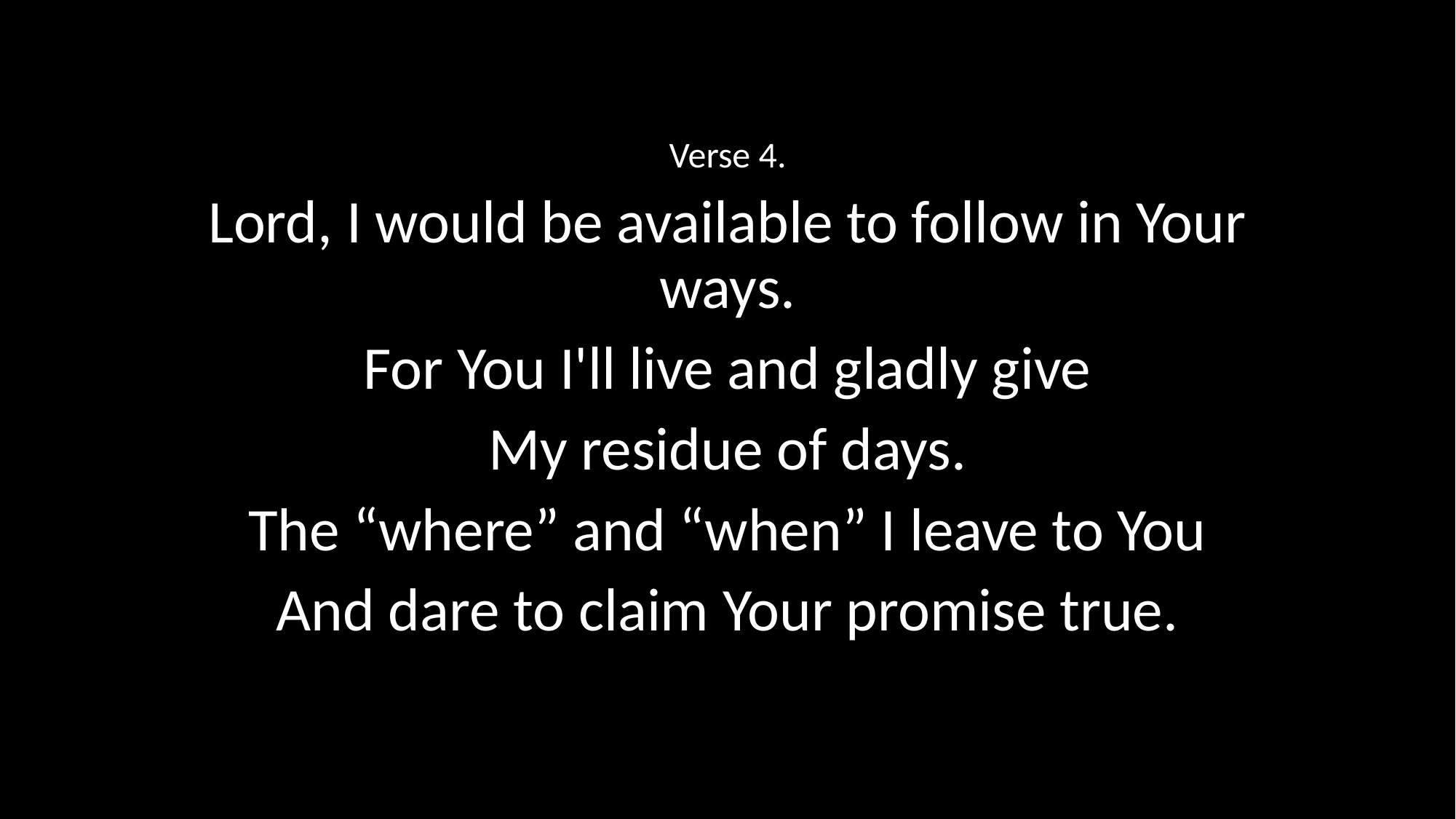

Verse 4.
Lord, I would be available to follow in Your ways.
For You I'll live and gladly give
My residue of days.
The “where” and “when” I leave to You
And dare to claim Your promise true.